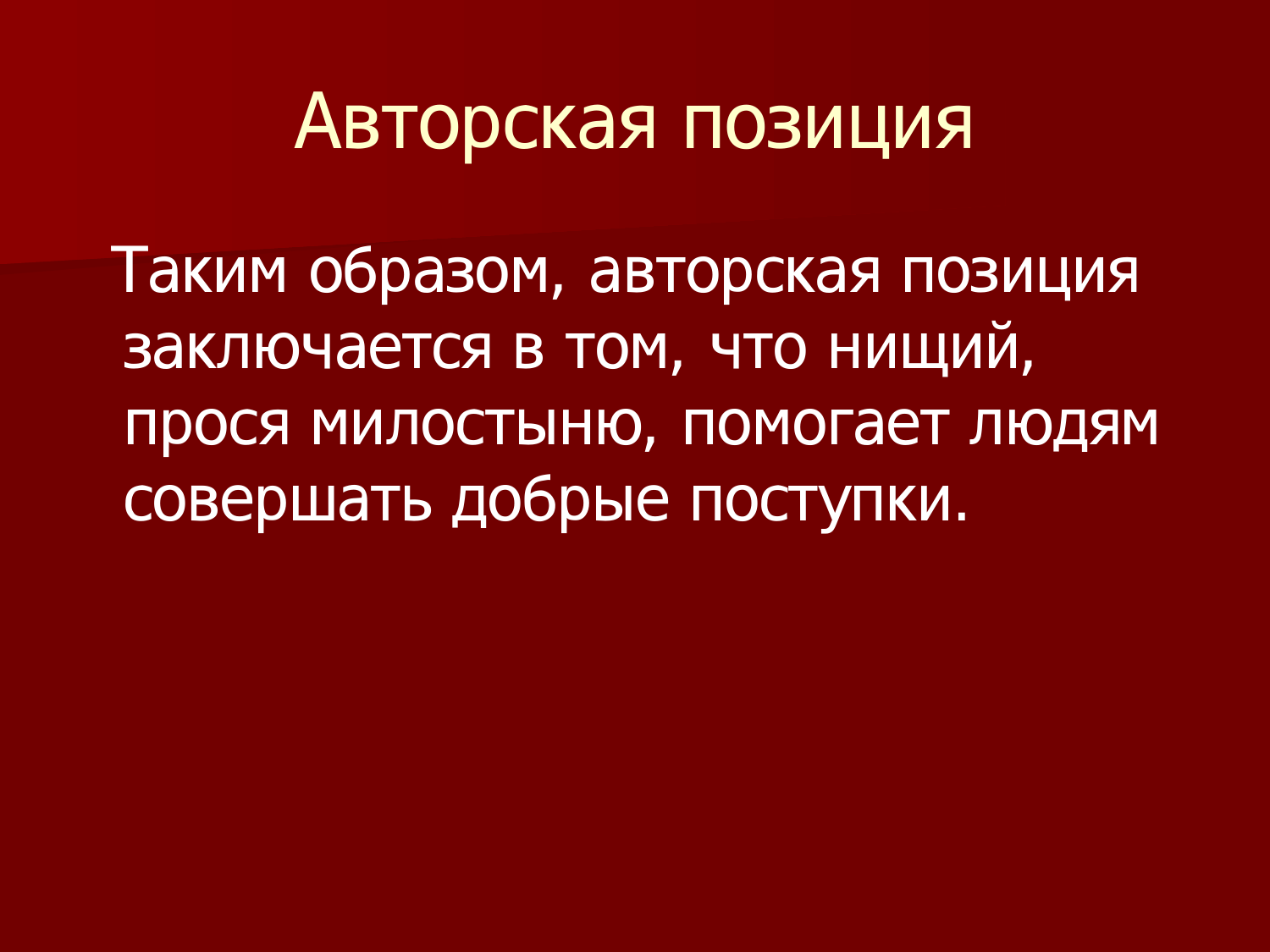

# Авторская позиция
  Таким образом, авторская позиция заключается в том, что нищий, прося милостыню, помогает людям совершать добрые поступки.